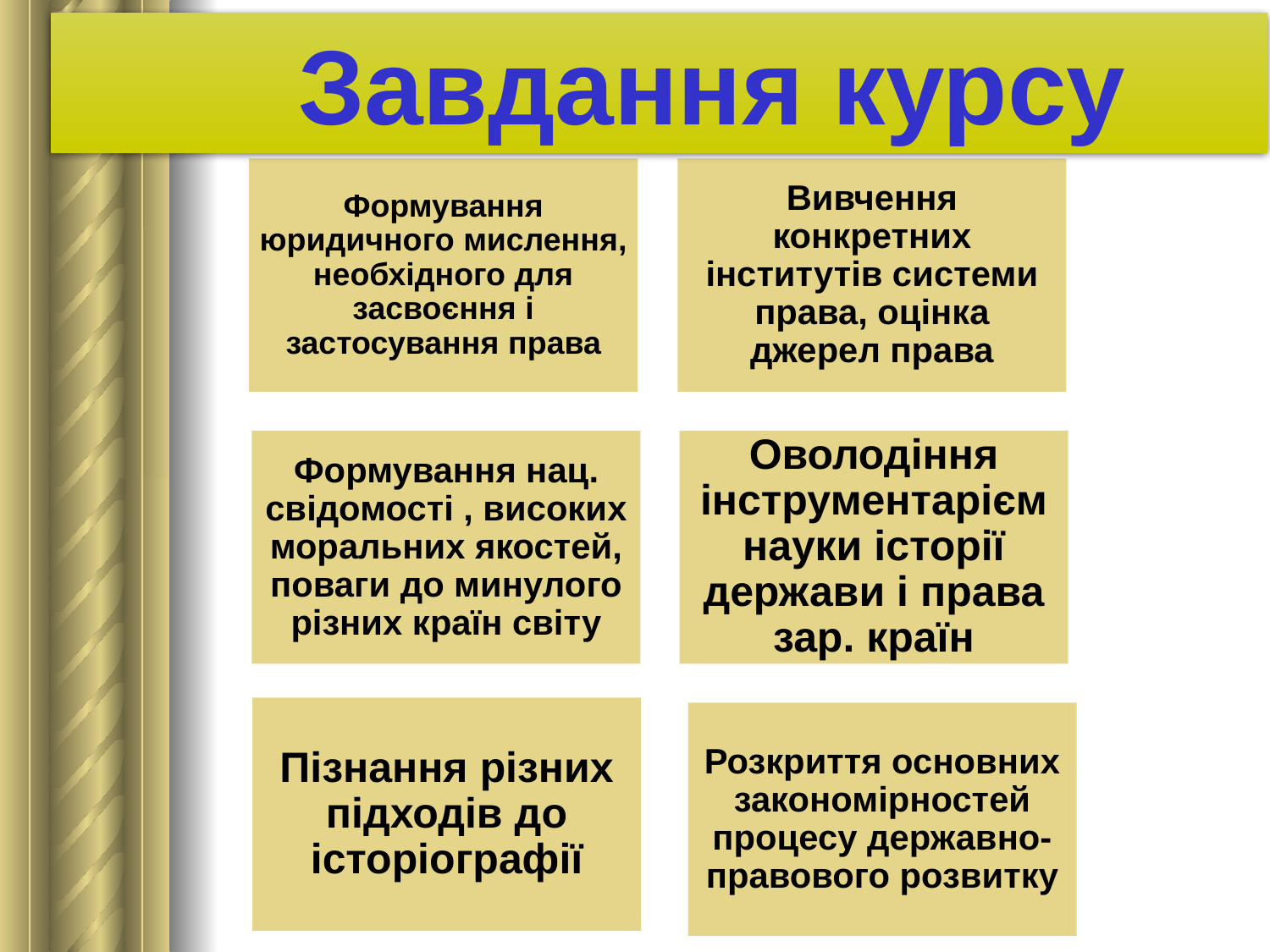

Завдання курсу
Розкриття основних закономірностей процесу державно-правового розвитку
Формування юридичного мислення, необхідного для засвоєння і застосування права
Формування нац. свідомості , високих моральних якостей, поваги до минулого різних країн світу
Оволодіння інструментарієм науки історії держави і права зар. країн
Пізнання різних підходів до історіографії
Вивчення конкретних інститутів системи права, оцінка джерел права